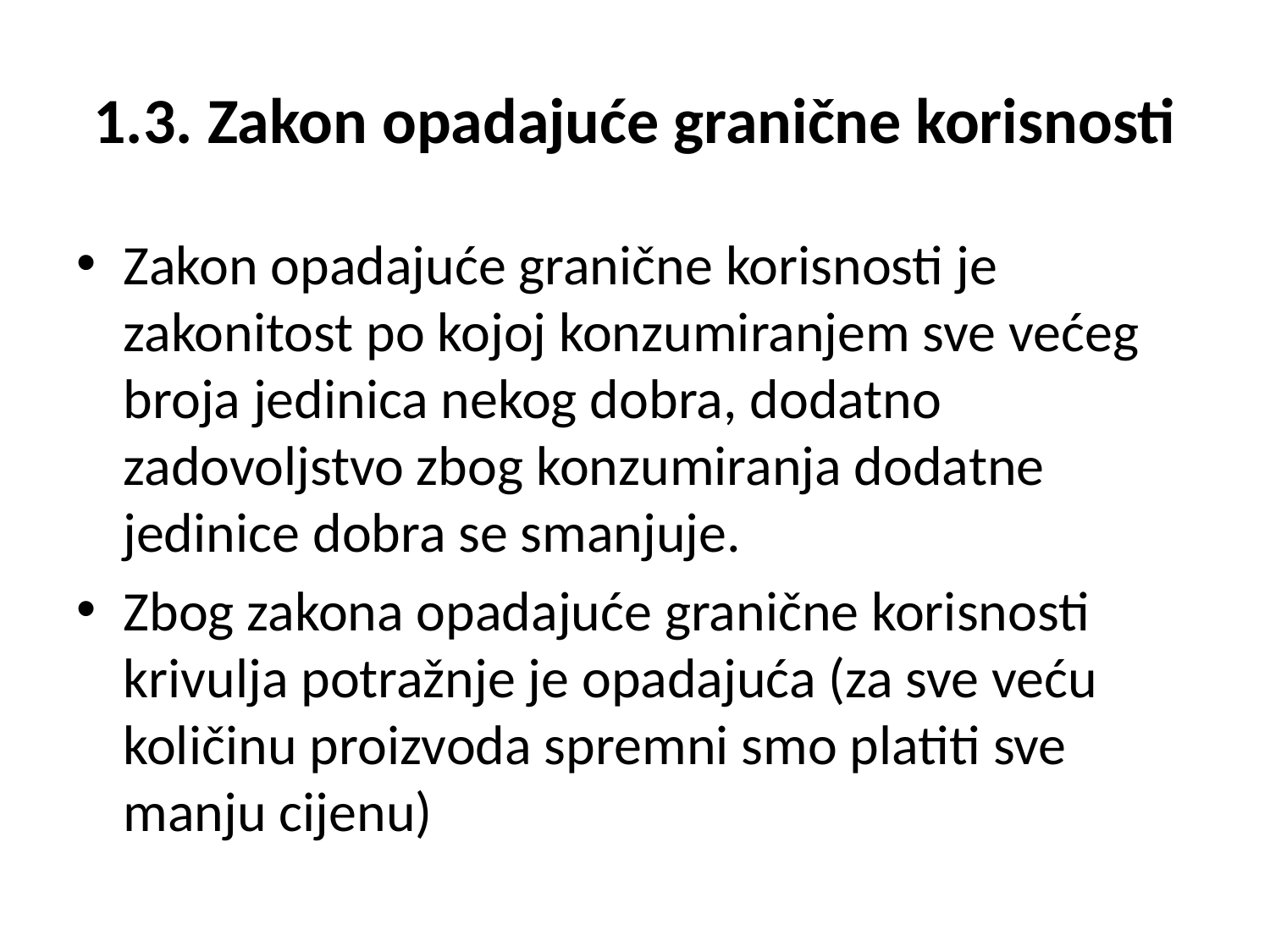

# 1.3. Zakon opadajuće granične korisnosti
Zakon opadajuće granične korisnosti je zakonitost po kojoj konzumiranjem sve većeg broja jedinica nekog dobra, dodatno zadovoljstvo zbog konzumiranja dodatne jedinice dobra se smanjuje.
Zbog zakona opadajuće granične korisnosti krivulja potražnje je opadajuća (za sve veću količinu proizvoda spremni smo platiti sve manju cijenu)